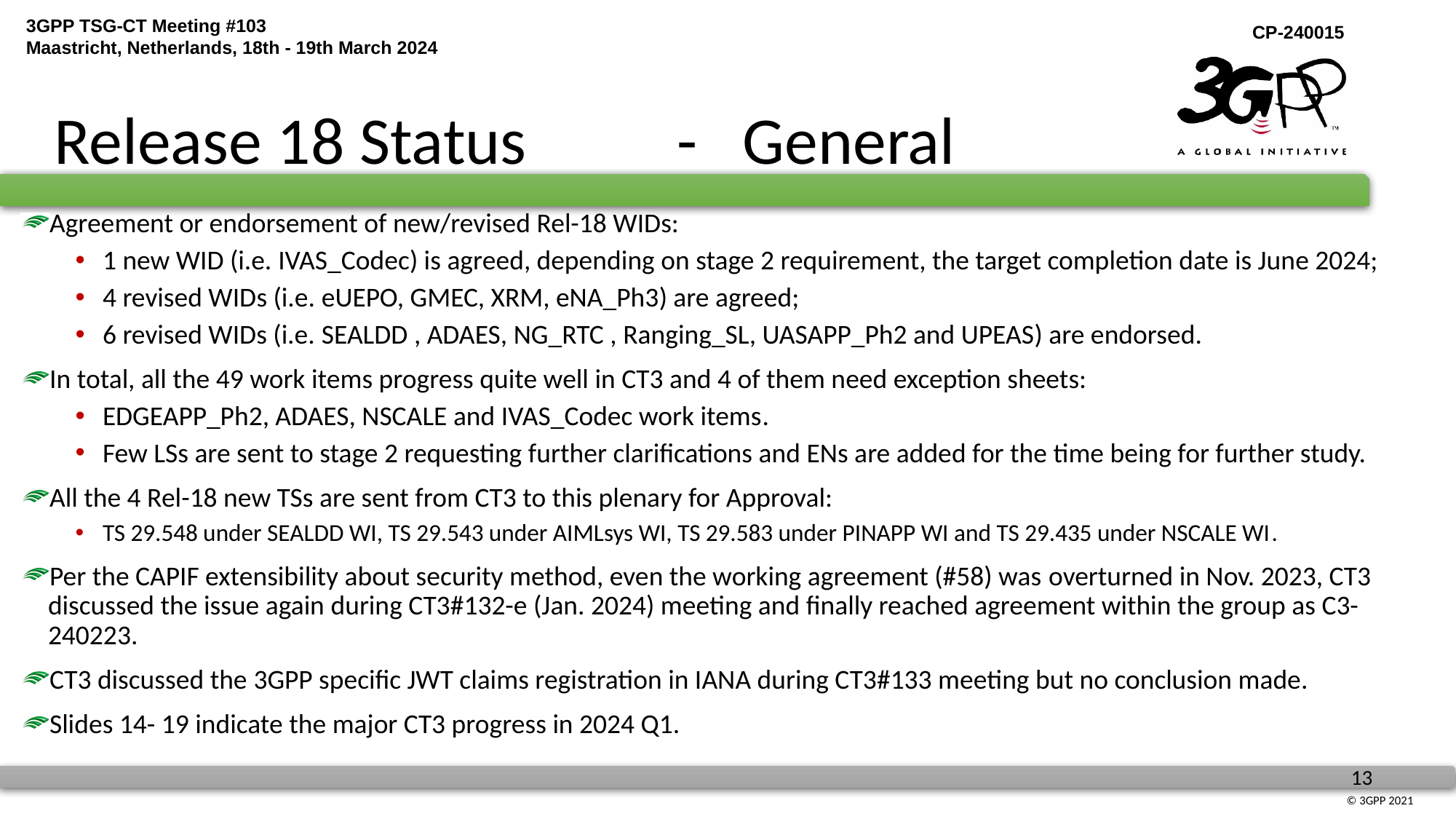

# Release 18 Status          -   General
Agreement or endorsement of new/revised Rel-18 WIDs:
1 new WID (i.e. IVAS_Codec) is agreed, depending on stage 2 requirement, the target completion date is June 2024;
4 revised WIDs (i.e. eUEPO, GMEC, XRM, eNA_Ph3) are agreed;
6 revised WIDs (i.e. SEALDD , ADAES, NG_RTC , Ranging_SL, UASAPP_Ph2 and UPEAS) are endorsed.
In total, all the 49 work items progress quite well in CT3 and 4 of them need exception sheets:
EDGEAPP_Ph2, ADAES, NSCALE and IVAS_Codec work items.
Few LSs are sent to stage 2 requesting further clarifications and ENs are added for the time being for further study.
All the 4 Rel-18 new TSs are sent from CT3 to this plenary for Approval:
TS 29.548 under SEALDD WI, TS 29.543 under AIMLsys WI, TS 29.583 under PINAPP WI and TS 29.435 under NSCALE WI.
Per the CAPIF extensibility about security method, even the working agreement (#58) was overturned in Nov. 2023, CT3 discussed the issue again during CT3#132-e (Jan. 2024) meeting and finally reached agreement within the group as C3-240223.
CT3 discussed the 3GPP specific JWT claims registration in IANA during CT3#133 meeting but no conclusion made.
Slides 14- 19 indicate the major CT3 progress in 2024 Q1.